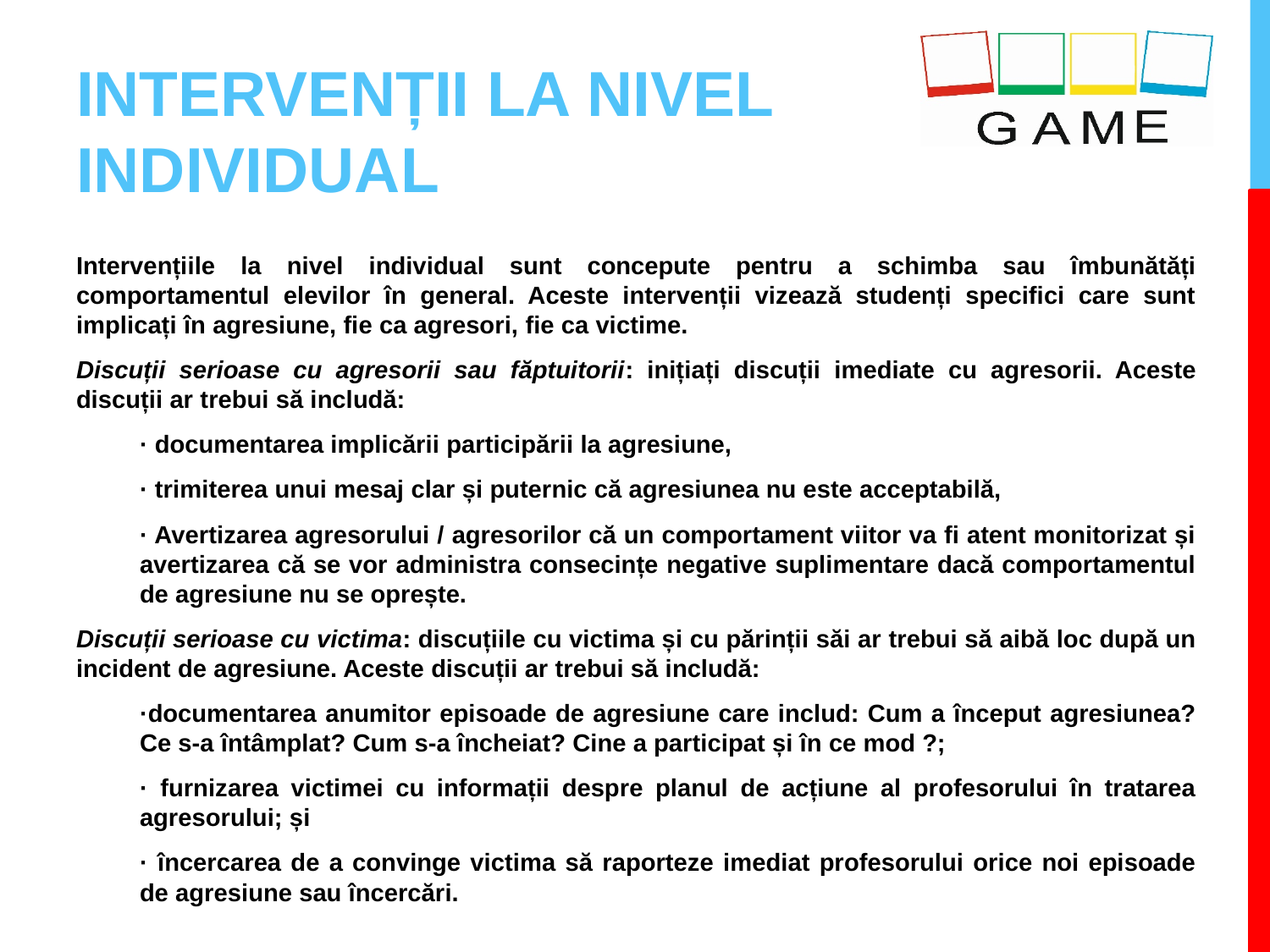

# INTERVENȚII LA NIVEL INDIVIDUAL
Intervențiile la nivel individual sunt concepute pentru a schimba sau îmbunătăți comportamentul elevilor în general. Aceste intervenții vizează studenți specifici care sunt implicați în agresiune, fie ca agresori, fie ca victime.
Discuții serioase cu agresorii sau făptuitorii: inițiați discuții imediate cu agresorii. Aceste discuții ar trebui să includă:
· documentarea implicării participării la agresiune,
· trimiterea unui mesaj clar și puternic că agresiunea nu este acceptabilă,
· Avertizarea agresorului / agresorilor că un comportament viitor va fi atent monitorizat și avertizarea că se vor administra consecințe negative suplimentare dacă comportamentul de agresiune nu se oprește.
Discuții serioase cu victima: discuțiile cu victima și cu părinții săi ar trebui să aibă loc după un incident de agresiune. Aceste discuții ar trebui să includă:
·documentarea anumitor episoade de agresiune care includ: Cum a început agresiunea? Ce s-a întâmplat? Cum s-a încheiat? Cine a participat și în ce mod ?;
· furnizarea victimei cu informații despre planul de acțiune al profesorului în tratarea agresorului; și
· încercarea de a convinge victima să raporteze imediat profesorului orice noi episoade de agresiune sau încercări.